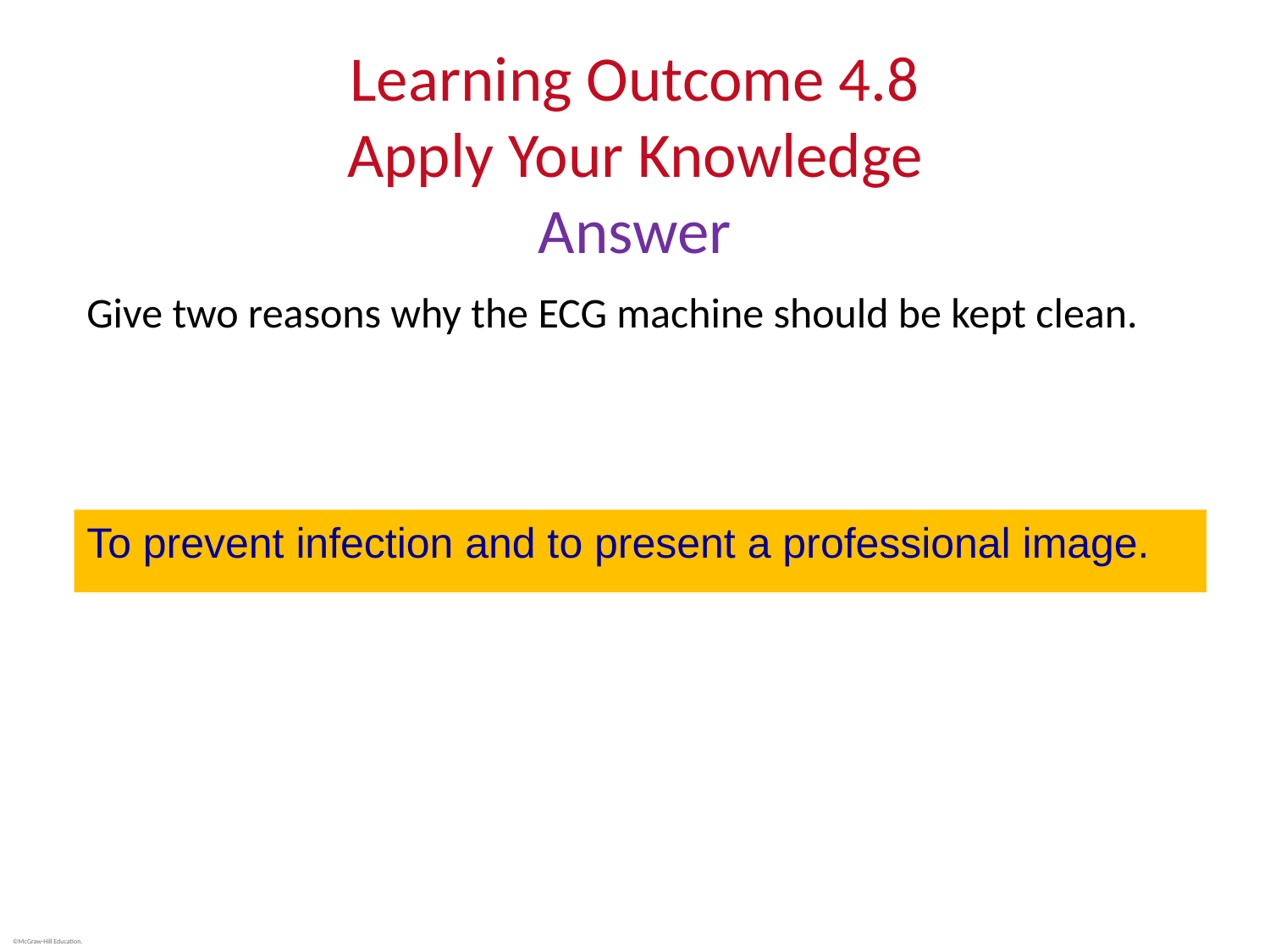

# Learning Outcome 4.8 Apply Your Knowledge Answer
Give two reasons why the ECG machine should be kept clean.
To prevent infection and to present a professional image.